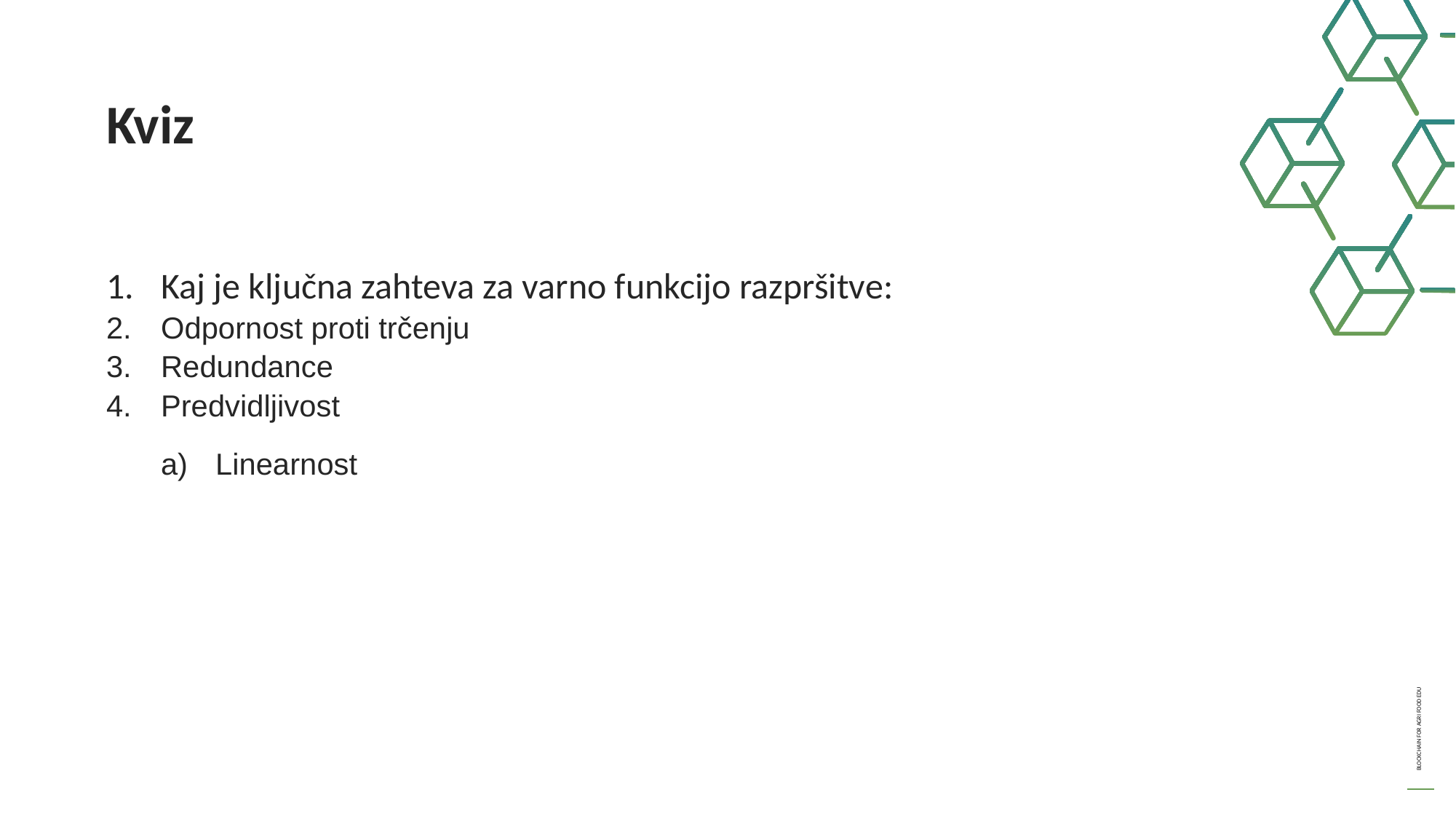

Kviz
Kaj je ključna zahteva za varno funkcijo razpršitve:
Odpornost proti trčenju
Redundance
Predvidljivost
Linearnost